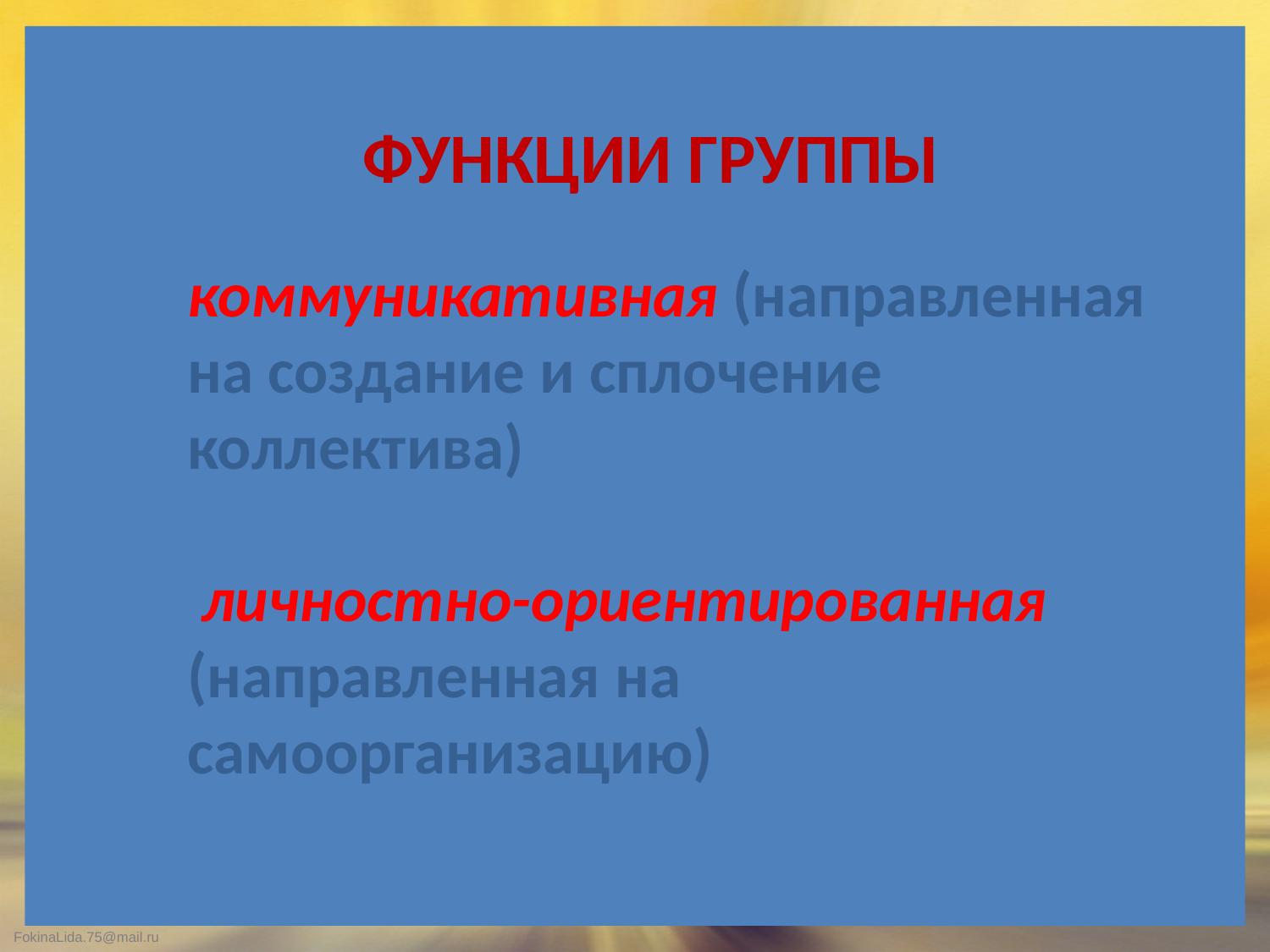

ФУНКЦИИ ГРУППЫ
коммуникативная (направленная на создание и сплочение коллектива)

 личностно-ориентированная (направленная на самоорганизацию)